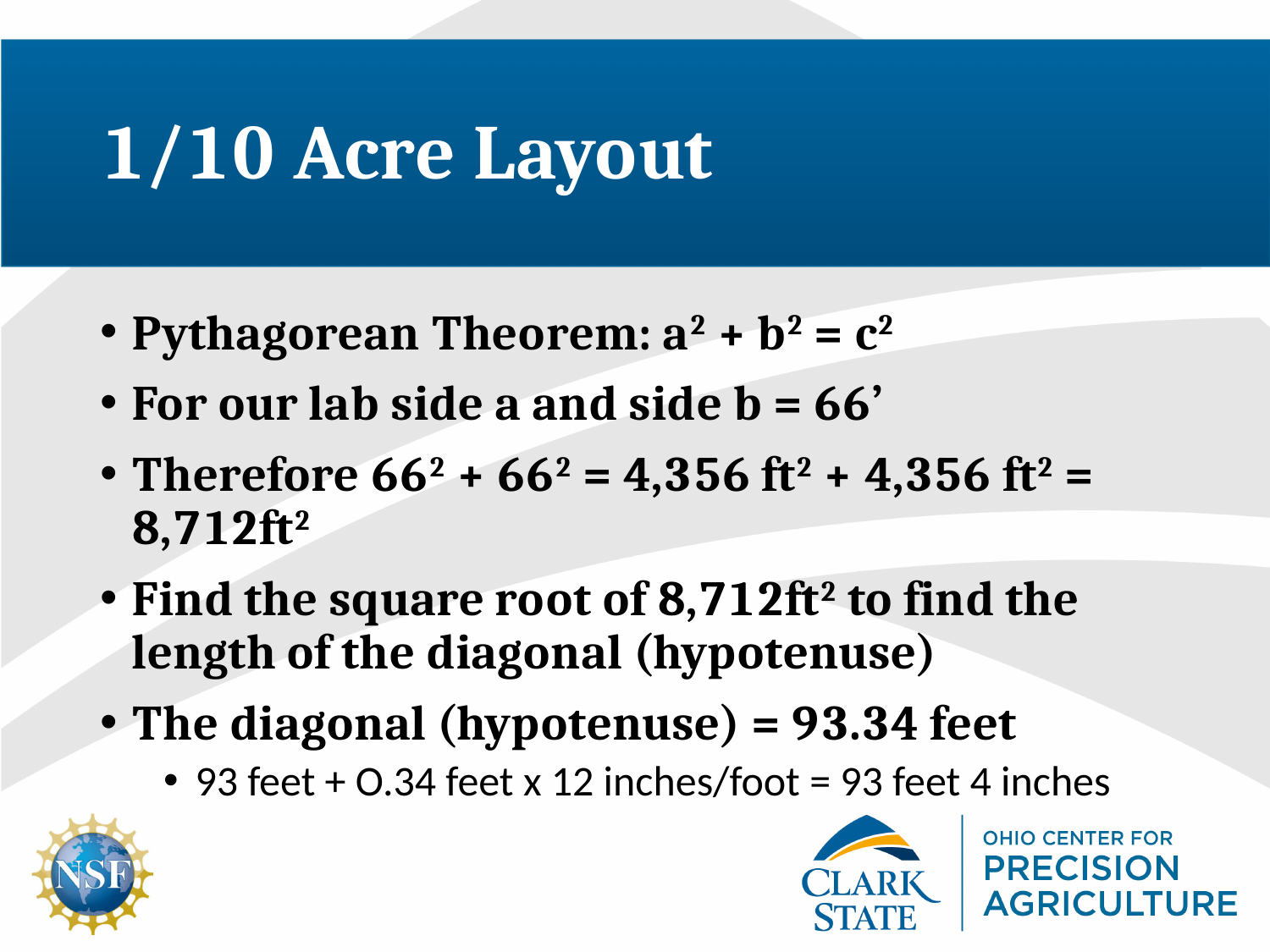

# 1/10 Acre Layout
Pythagorean Theorem: a2 + b2 = c2
For our lab side a and side b = 66’
Therefore 662 + 662 = 4,356 ft2 + 4,356 ft2 = 8,712ft2
Find the square root of 8,712ft2 to find the length of the diagonal (hypotenuse)
The diagonal (hypotenuse) = 93.34 feet
93 feet + O.34 feet x 12 inches/foot = 93 feet 4 inches